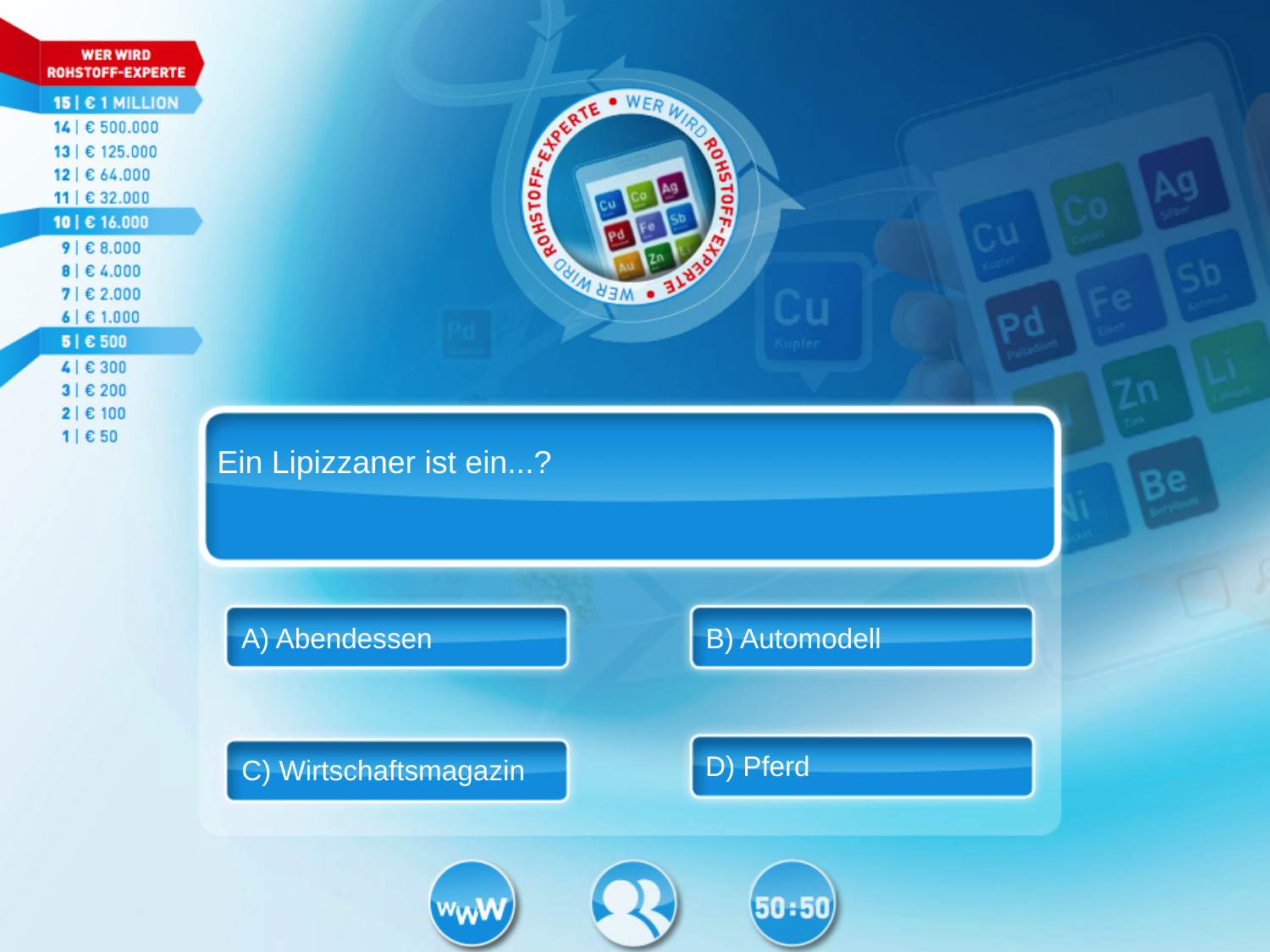

Ein Lipizzaner ist ein...?
A) Abendessen
B) Automodell
D) Pferd
C) Wirtschaftsmagazin